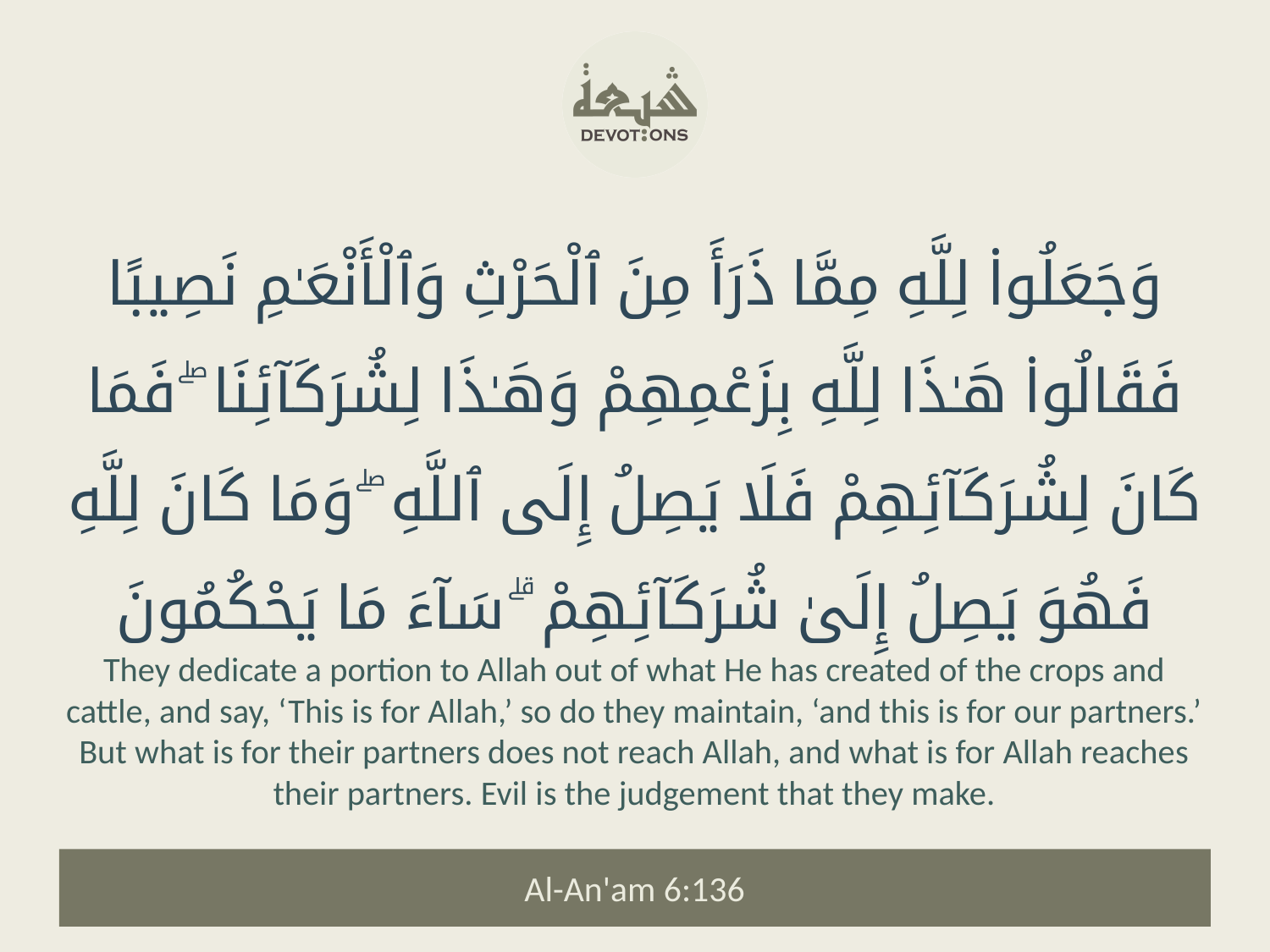

وَجَعَلُوا۟ لِلَّهِ مِمَّا ذَرَأَ مِنَ ٱلْحَرْثِ وَٱلْأَنْعَـٰمِ نَصِيبًا فَقَالُوا۟ هَـٰذَا لِلَّهِ بِزَعْمِهِمْ وَهَـٰذَا لِشُرَكَآئِنَا ۖ فَمَا كَانَ لِشُرَكَآئِهِمْ فَلَا يَصِلُ إِلَى ٱللَّهِ ۖ وَمَا كَانَ لِلَّهِ فَهُوَ يَصِلُ إِلَىٰ شُرَكَآئِهِمْ ۗ سَآءَ مَا يَحْكُمُونَ
They dedicate a portion to Allah out of what He has created of the crops and cattle, and say, ‘This is for Allah,’ so do they maintain, ‘and this is for our partners.’ But what is for their partners does not reach Allah, and what is for Allah reaches their partners. Evil is the judgement that they make.
Al-An'am 6:136